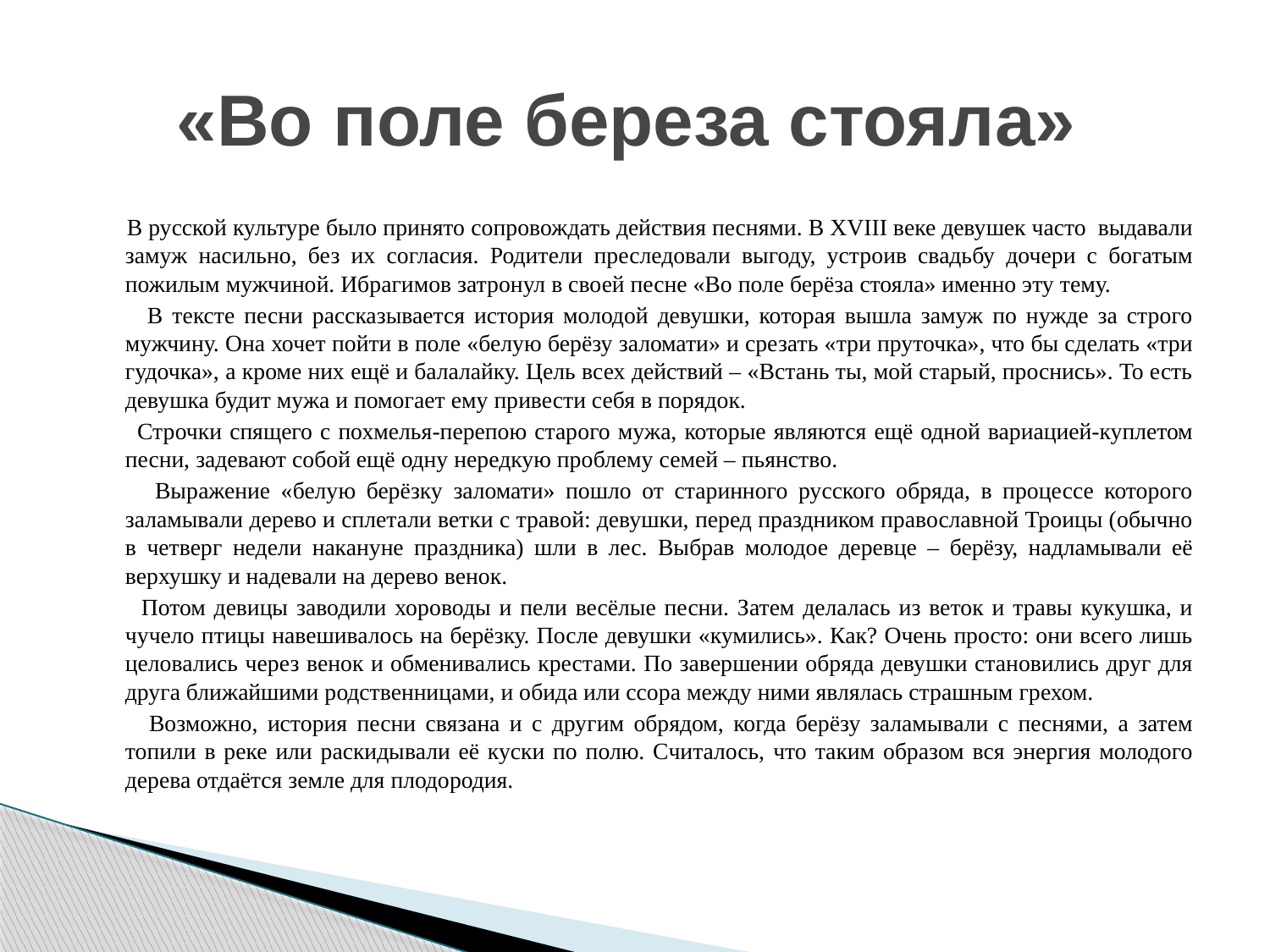

# «Во поле береза стояла»
      В русской культуре было принято сопровождать действия песнями. В XVIII веке девушек часто  выдавали замуж насильно, без их согласия. Родители преследовали выгоду, устроив свадьбу дочери с богатым пожилым мужчиной. Ибрагимов затронул в своей песне «Во поле берёза стояла» именно эту тему.
      В тексте песни рассказывается история молодой девушки, которая вышла замуж по нужде за строго мужчину. Она хочет пойти в поле «белую берёзу заломати» и срезать «три пруточка», что бы сделать «три гудочка», а кроме них ещё и балалайку. Цель всех действий – «Встань ты, мой старый, проснись». То есть девушка будит мужа и помогает ему привести себя в порядок.
      Строчки спящего с похмелья-перепою старого мужа, которые являются ещё одной вариацией-куплетом песни, задевают собой ещё одну нередкую проблему семей – пьянство.
      Выражение «белую берёзку заломати» пошло от старинного русского обряда, в процессе которого заламывали дерево и сплетали ветки с травой: девушки, перед праздником православной Троицы (обычно в четверг недели накануне праздника) шли в лес. Выбрав молодое деревце – берёзу, надламывали её верхушку и надевали на дерево венок.
      Потом девицы заводили хороводы и пели весёлые песни. Затем делалась из веток и травы кукушка, и чучело птицы навешивалось на берёзку. После девушки «кумились». Как? Очень просто: они всего лишь целовались через венок и обменивались крестами. По завершении обряда девушки становились друг для друга ближайшими родственницами, и обида или ссора между ними являлась страшным грехом.
      Возможно, история песни связана и с другим обрядом, когда берёзу заламывали с песнями, а затем топили в реке или раскидывали её куски по полю. Считалось, что таким образом вся энергия молодого дерева отдаётся земле для плодородия.